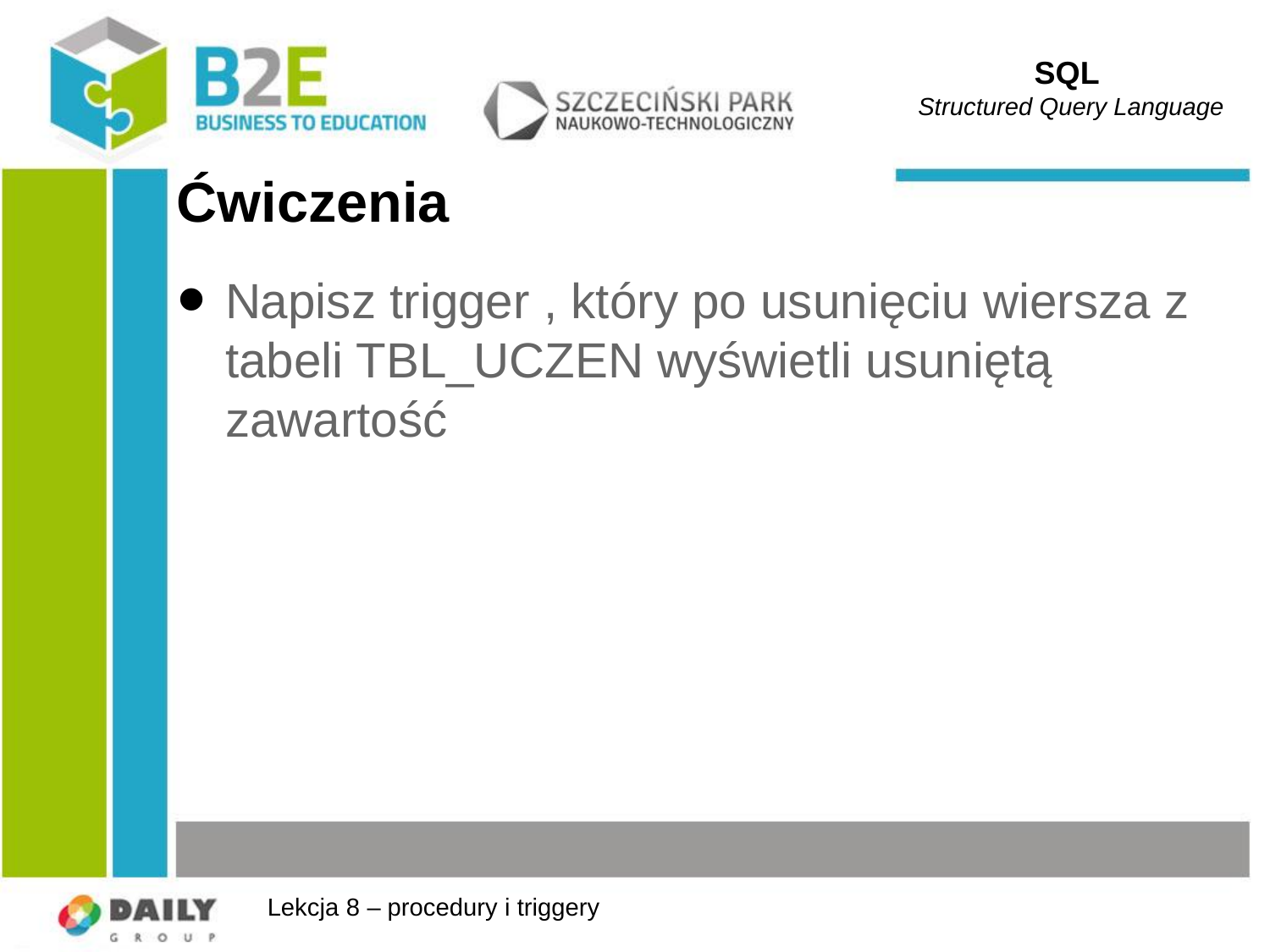

SQL
Structured Query Language
# Ćwiczenia
Napisz trigger , który po usunięciu wiersza z tabeli TBL_UCZEN wyświetli usuniętą zawartość

Lekcja 8 – procedury i triggery